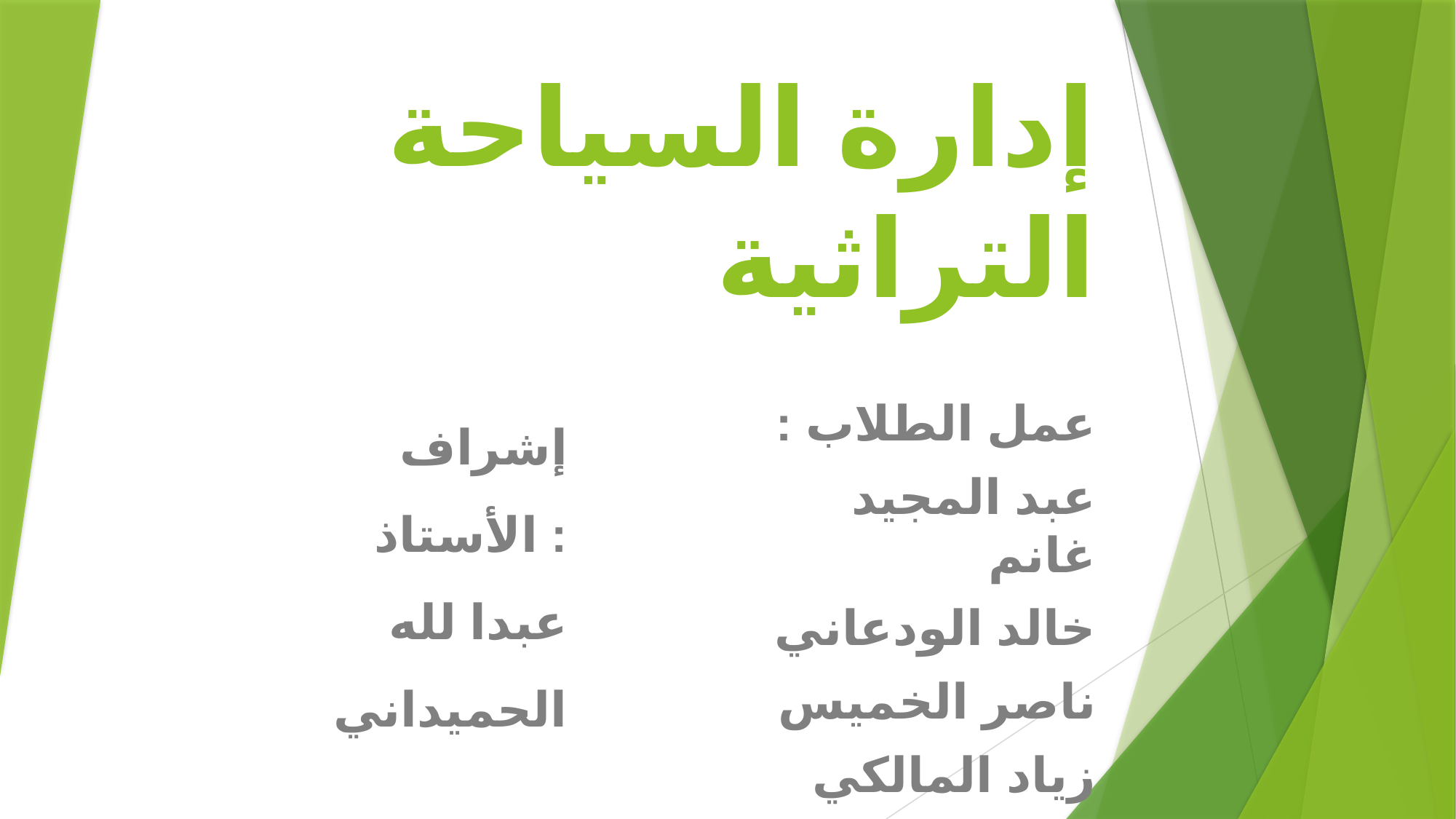

# إدارة السياحة التراثية
إشراف الأستاذ :
عبدا لله الحميداني
عمل الطلاب :
عبد المجيد غانم
خالد الودعاني
ناصر الخميس
زياد المالكي